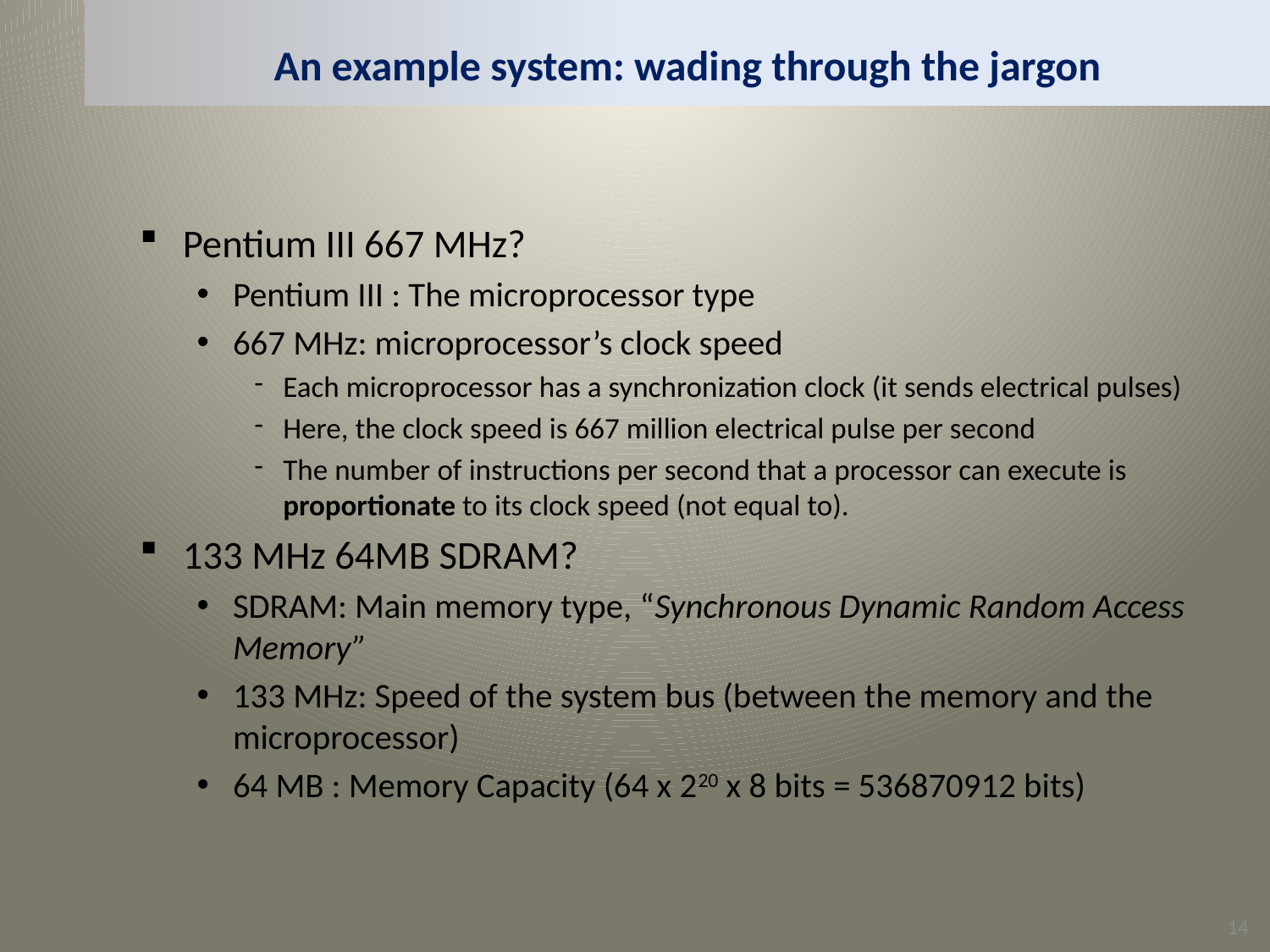

# An example system: wading through the jargon
Pentium III 667 MHz?
Pentium III : The microprocessor type
667 MHz: microprocessor’s clock speed
Each microprocessor has a synchronization clock (it sends electrical pulses)
Here, the clock speed is 667 million electrical pulse per second
The number of instructions per second that a processor can execute is proportionate to its clock speed (not equal to).
133 MHz 64MB SDRAM?
SDRAM: Main memory type, “Synchronous Dynamic Random Access Memory”
133 MHz: Speed of the system bus (between the memory and the microprocessor)
64 MB : Memory Capacity (64 x 220 x 8 bits = 536870912 bits)